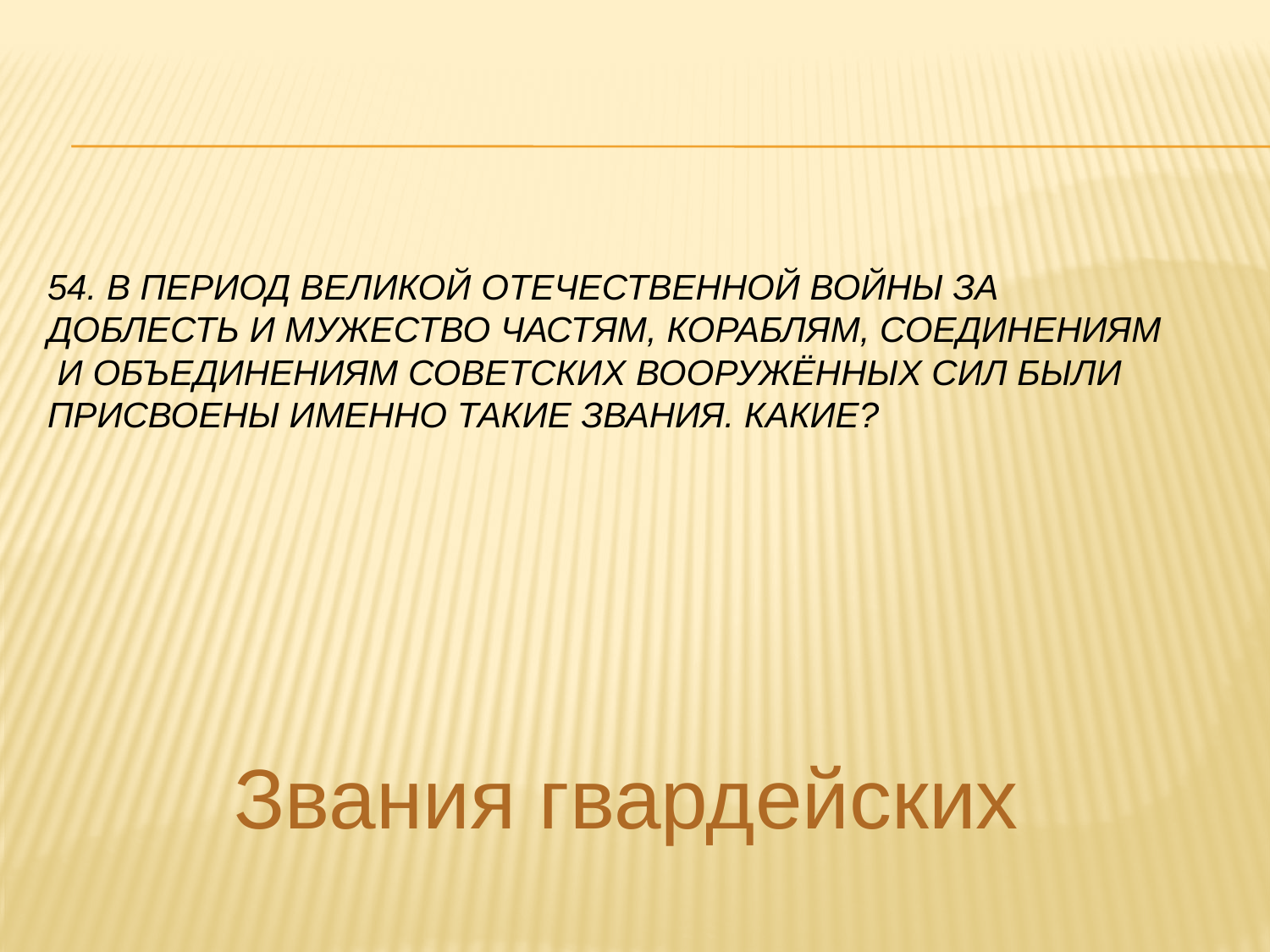

# 54. В период Великой Отечественной войны за доблесть и мужество частям, кораблям, соединениям  и объединениям Советских Вооружённых Сил были присвоены именно такие звания. Какие?
Звания гвардейских